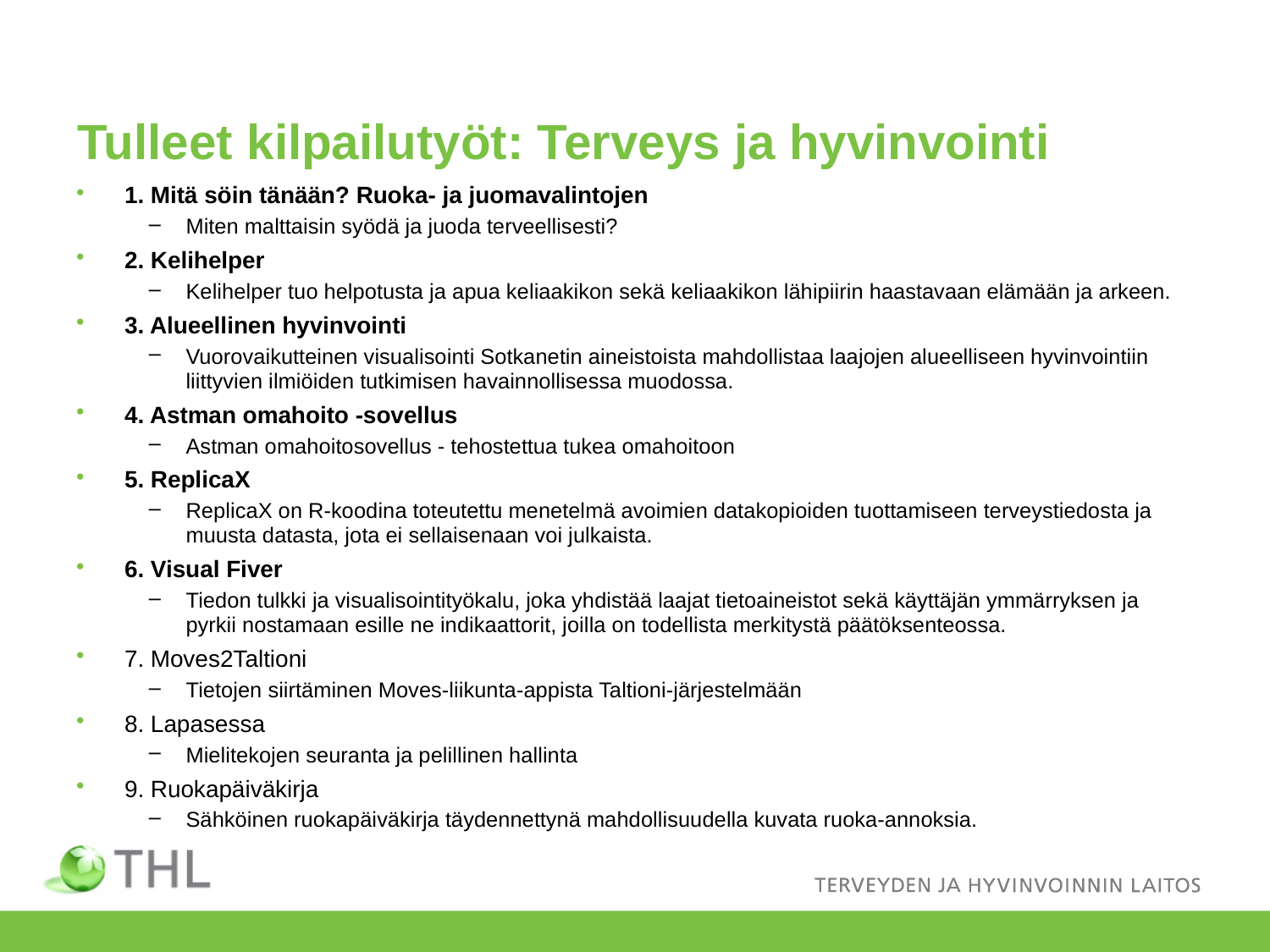

# Tulleet kilpailutyöt: Terveys ja hyvinvointi
1. Mitä söin tänään? Ruoka- ja juomavalintojen
Miten malttaisin syödä ja juoda terveellisesti?
2. Kelihelper
Kelihelper tuo helpotusta ja apua keliaakikon sekä keliaakikon lähipiirin haastavaan elämään ja arkeen.
3. Alueellinen hyvinvointi
Vuorovaikutteinen visualisointi Sotkanetin aineistoista mahdollistaa laajojen alueelliseen hyvinvointiin liittyvien ilmiöiden tutkimisen havainnollisessa muodossa.
4. Astman omahoito -sovellus
Astman omahoitosovellus - tehostettua tukea omahoitoon
5. ReplicaX
ReplicaX on R-koodina toteutettu menetelmä avoimien datakopioiden tuottamiseen terveystiedosta ja muusta datasta, jota ei sellaisenaan voi julkaista.
6. Visual Fiver
Tiedon tulkki ja visualisointityökalu, joka yhdistää laajat tietoaineistot sekä käyttäjän ymmärryksen ja pyrkii nostamaan esille ne indikaattorit, joilla on todellista merkitystä päätöksenteossa.
7. Moves2Taltioni
Tietojen siirtäminen Moves-liikunta-appista Taltioni-järjestelmään
8. Lapasessa
Mielitekojen seuranta ja pelillinen hallinta
9. Ruokapäiväkirja
Sähköinen ruokapäiväkirja täydennettynä mahdollisuudella kuvata ruoka-annoksia.